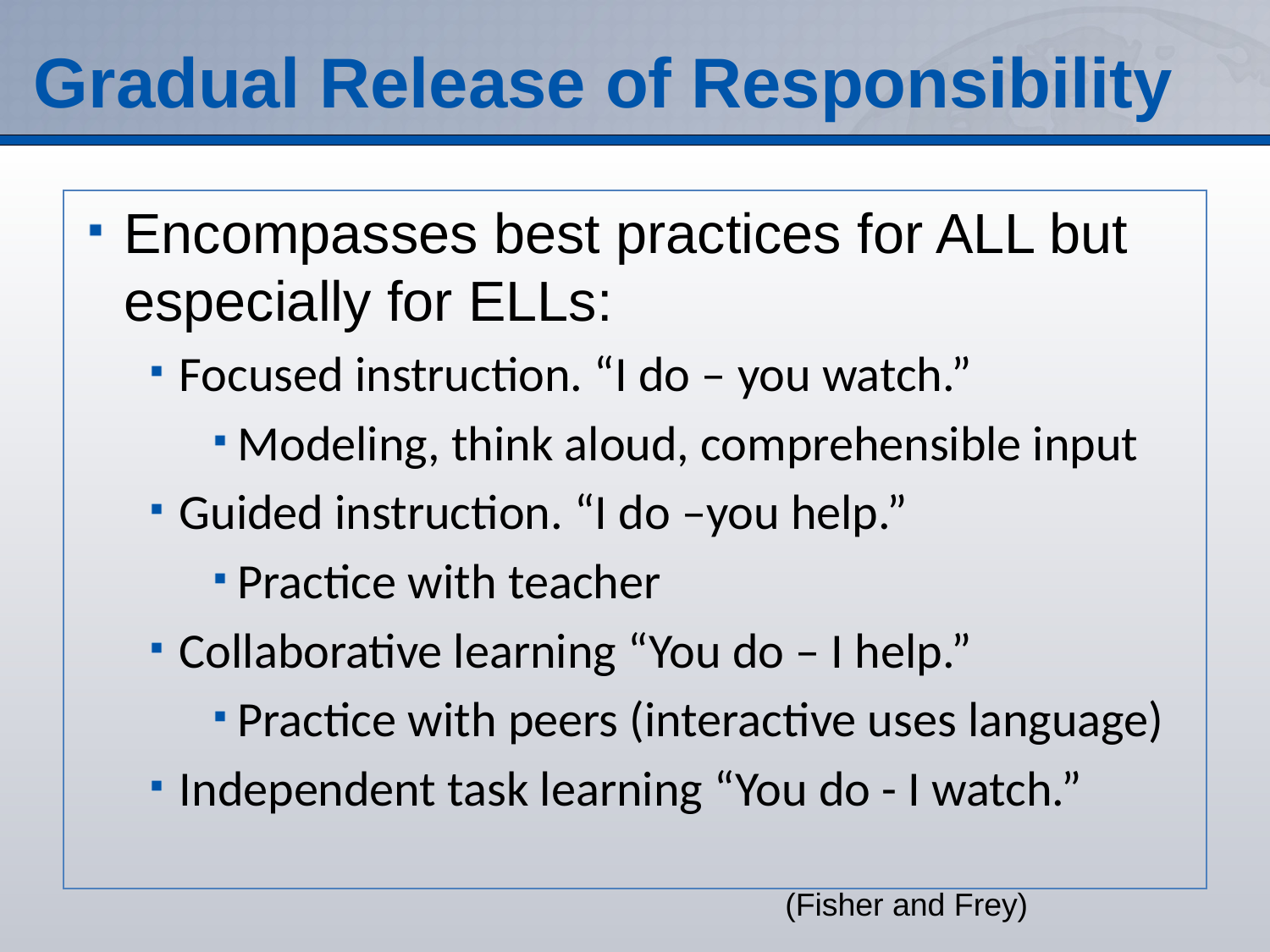

# Gradual Release of Responsibility
Encompasses best practices for ALL but especially for ELLs:
Focused instruction. “I do – you watch.”
Modeling, think aloud, comprehensible input
Guided instruction. “I do –you help.”
Practice with teacher
Collaborative learning “You do – I help.”
Practice with peers (interactive uses language)
Independent task learning “You do - I watch.”
(Fisher and Frey)